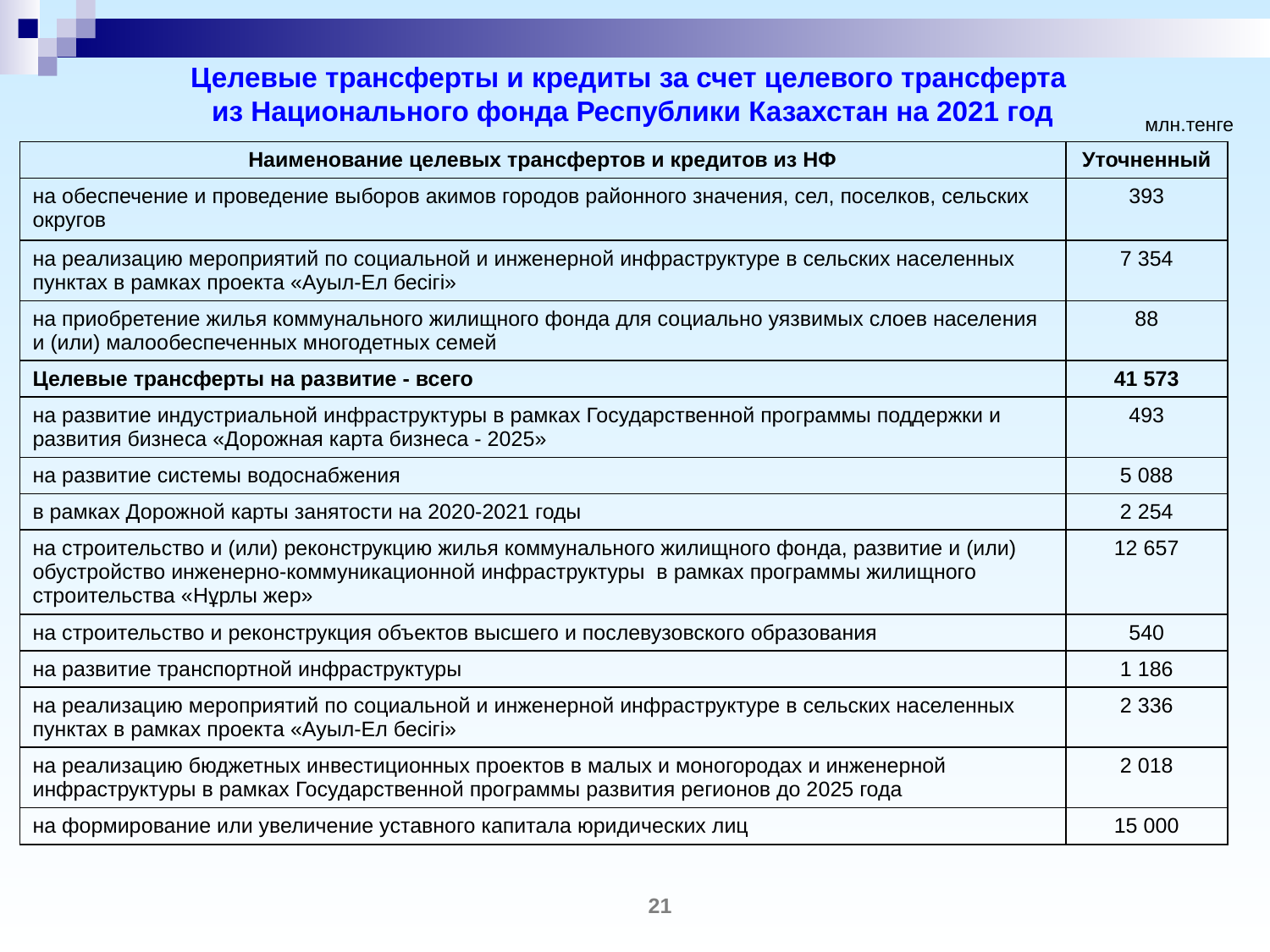

Целевые трансферты и кредиты за счет целевого трансферта
из Национального фонда Республики Казахстан на 2021 год
млн.тенге
| Наименование целевых трансфертов и кредитов из НФ | Уточненный |
| --- | --- |
| на обеспечение и проведение выборов акимов городов районного значения, сел, поселков, сельских округов | 393 |
| на реализацию мероприятий по социальной и инженерной инфраструктуре в сельских населенных пунктах в рамках проекта «Ауыл-Ел бесігі» | 7 354 |
| на приобретение жилья коммунального жилищного фонда для социально уязвимых слоев населения и (или) малообеспеченных многодетных семей | 88 |
| Целевые трансферты на развитие - всего | 41 573 |
| на развитие индустриальной инфраструктуры в рамках Государственной программы поддержки и развития бизнеса «Дорожная карта бизнеса - 2025» | 493 |
| на развитие системы водоснабжения | 5 088 |
| в рамках Дорожной карты занятости на 2020-2021 годы | 2 254 |
| на строительство и (или) реконструкцию жилья коммунального жилищного фонда, развитие и (или) обустройство инженерно-коммуникационной инфраструктуры в рамках программы жилищного строительства «Нұрлы жер» | 12 657 |
| на строительство и реконструкция объектов высшего и послевузовского образования | 540 |
| на развитие транспортной инфраструктуры | 1 186 |
| на реализацию мероприятий по социальной и инженерной инфраструктуре в сельских населенных пунктах в рамках проекта «Ауыл-Ел бесігі» | 2 336 |
| на реализацию бюджетных инвестиционных проектов в малых и моногородах и инженерной инфраструктуры в рамках Государственной программы развития регионов до 2025 года | 2 018 |
| на формирование или увеличение уставного капитала юридических лиц | 15 000 |
21